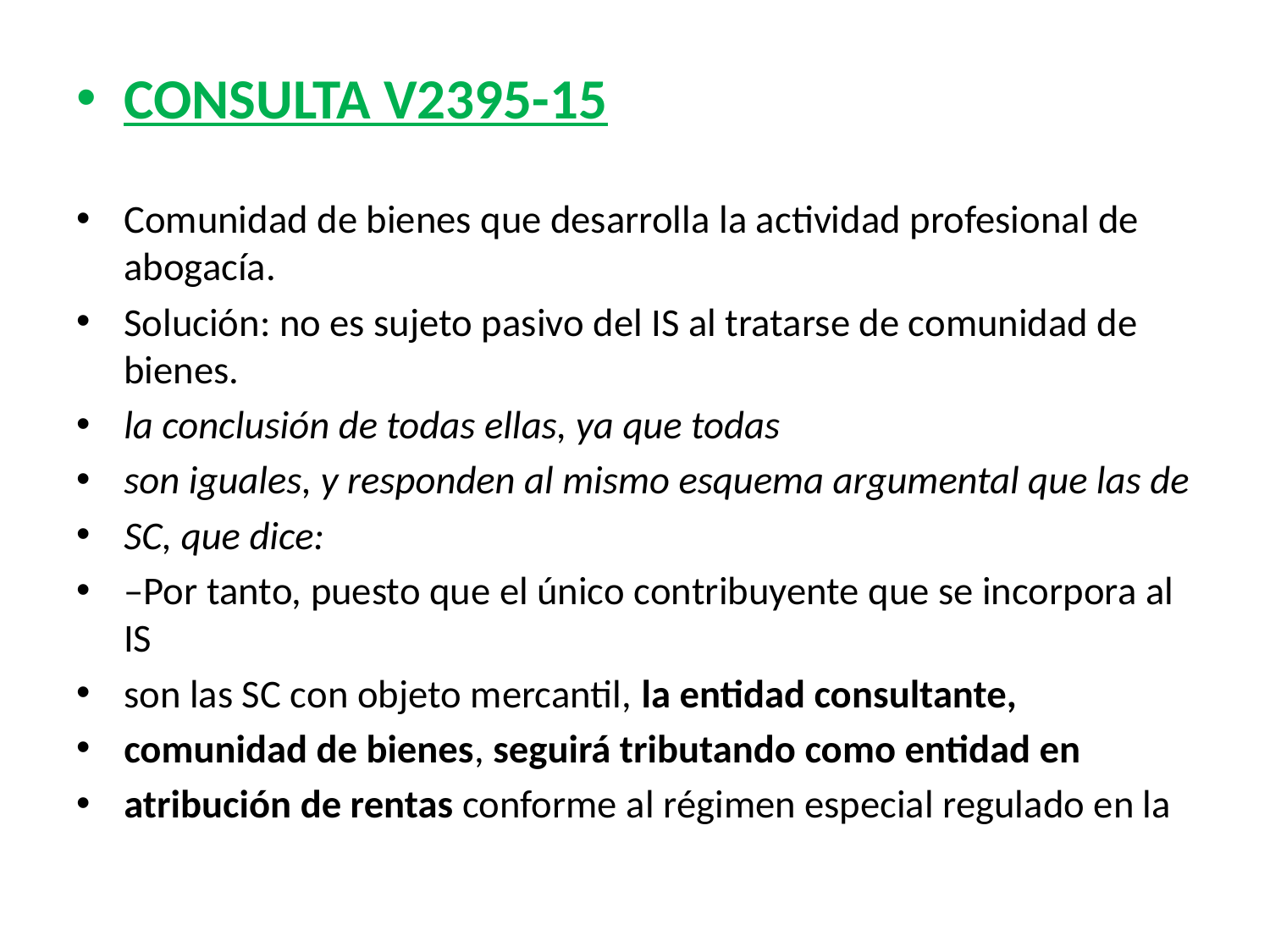

CONSULTA V2395-15

Comunidad de bienes que desarrolla la actividad profesional de abogacía.
Solución: no es sujeto pasivo del IS al tratarse de comunidad de bienes.
la conclusión de todas ellas, ya que todas
son iguales, y responden al mismo esquema argumental que las de
SC, que dice:
–Por tanto, puesto que el único contribuyente que se incorpora al IS
son las SC con objeto mercantil, la entidad consultante,
comunidad de bienes, seguirá tributando como entidad en
atribución de rentas conforme al régimen especial regulado en la